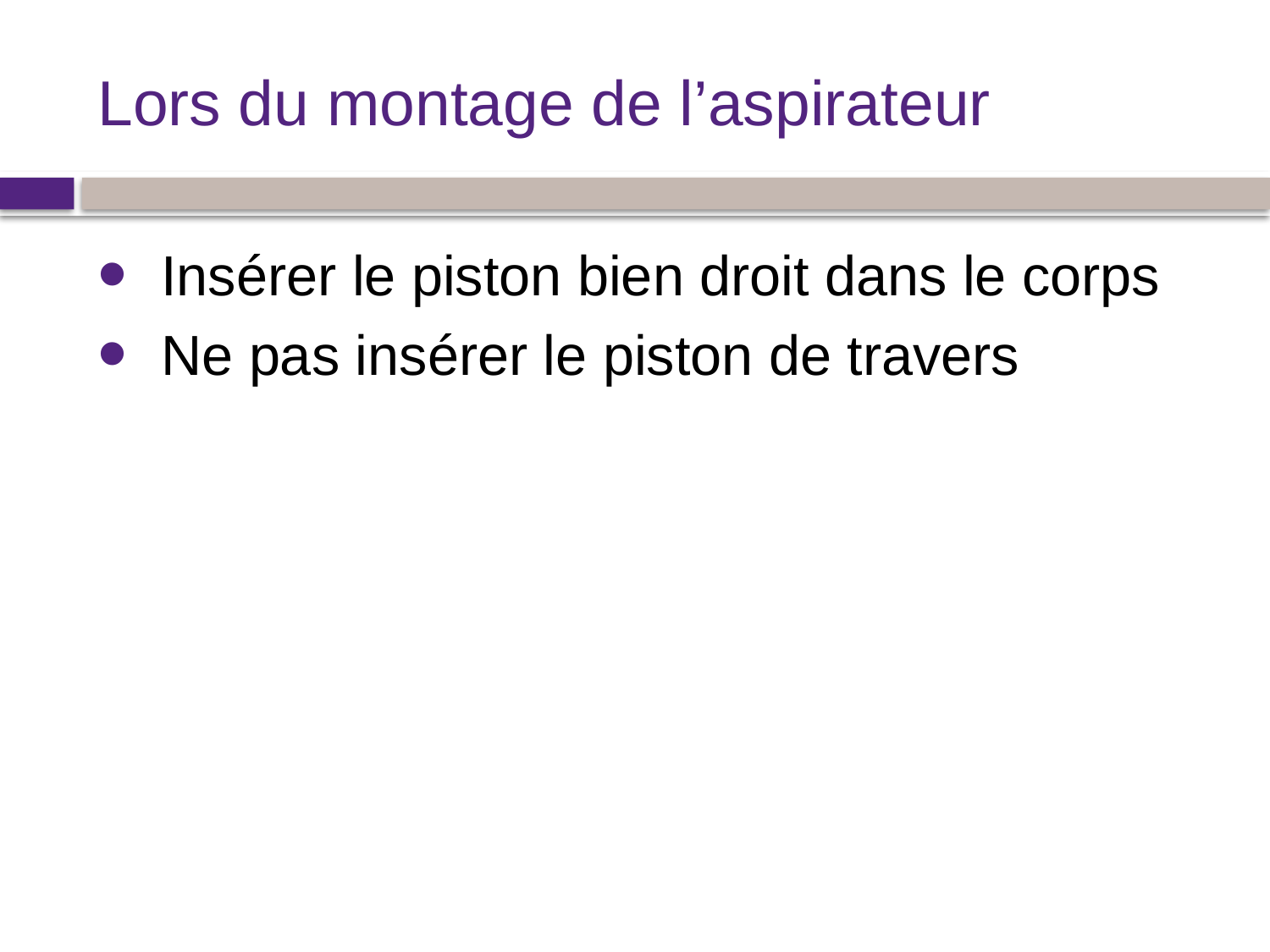

# Lors du montage de l’aspirateur
Insérer le piston bien droit dans le corps
Ne pas insérer le piston de travers